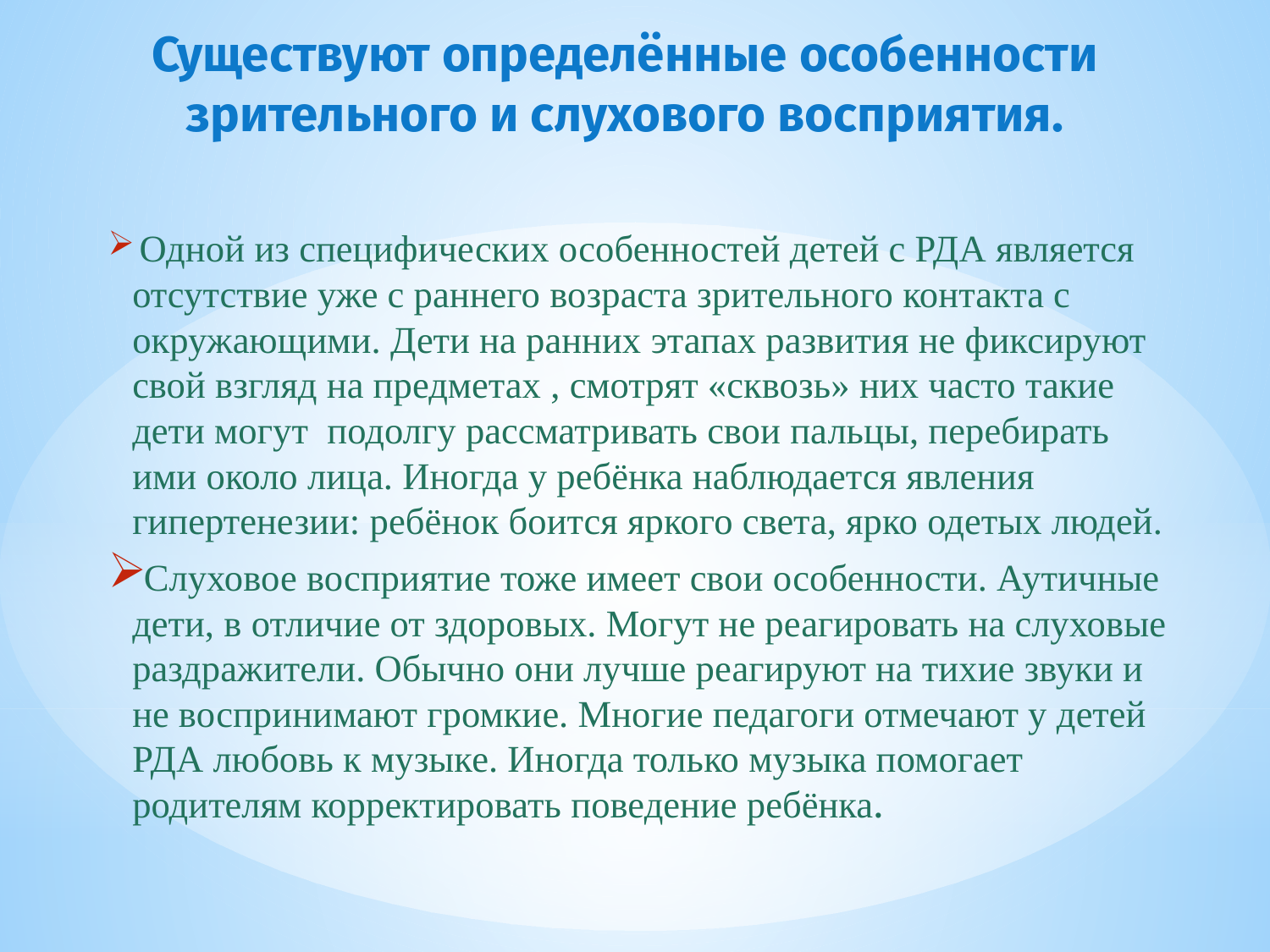

# Существуют определённые особенности зрительного и слухового восприятия.
 Одной из специфических особенностей детей с РДА является отсутствие уже с раннего возраста зрительного контакта с окружающими. Дети на ранних этапах развития не фиксируют свой взгляд на предметах , смотрят «сквозь» них часто такие дети могут  подолгу рассматривать свои пальцы, перебирать ими около лица. Иногда у ребёнка наблюдается явления гипертенезии: ребёнок боится яркого света, ярко одетых людей.
 Слуховое восприятие тоже имеет свои особенности. Аутичные дети, в отличие от здоровых. Могут не реагировать на слуховые раздражители. Обычно они лучше реагируют на тихие звуки и не воспринимают громкие. Многие педагоги отмечают у детей РДА любовь к музыке. Иногда только музыка помогает родителям корректировать поведение ребёнка.